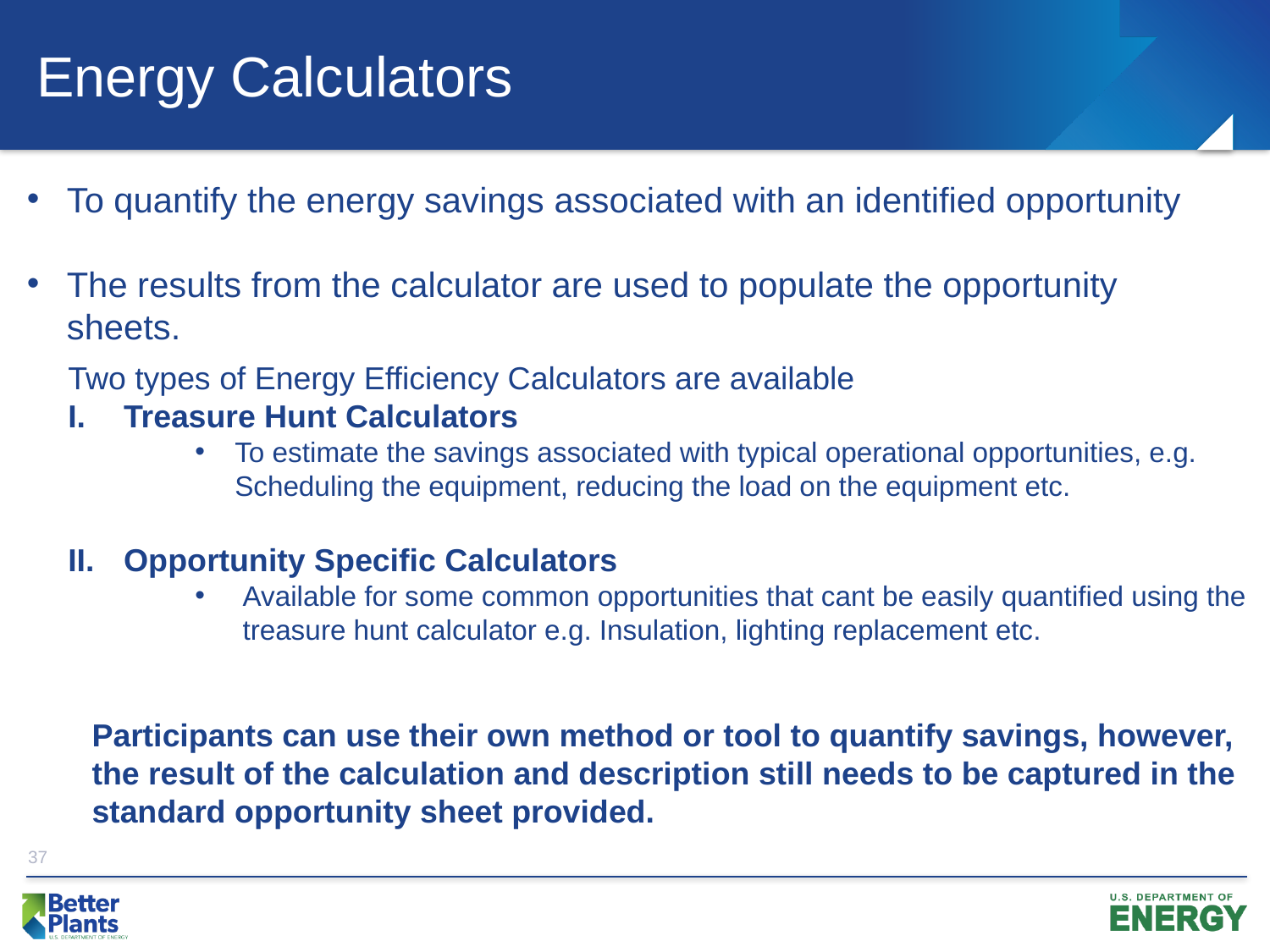

# Energy Calculators
To quantify the energy savings associated with an identified opportunity

The results from the calculator are used to populate the opportunity sheets.

Two types of Energy Efficiency Calculators are available
Treasure Hunt Calculators
To estimate the savings associated with typical operational opportunities, e.g. Scheduling the equipment, reducing the load on the equipment etc.

Opportunity Specific Calculators
Available for some common opportunities that cant be easily quantified using the treasure hunt calculator e.g. Insulation, lighting replacement etc.

Participants can use their own method or tool to quantify savings, however, the result of the calculation and description still needs to be captured in the standard opportunity sheet provided.
37